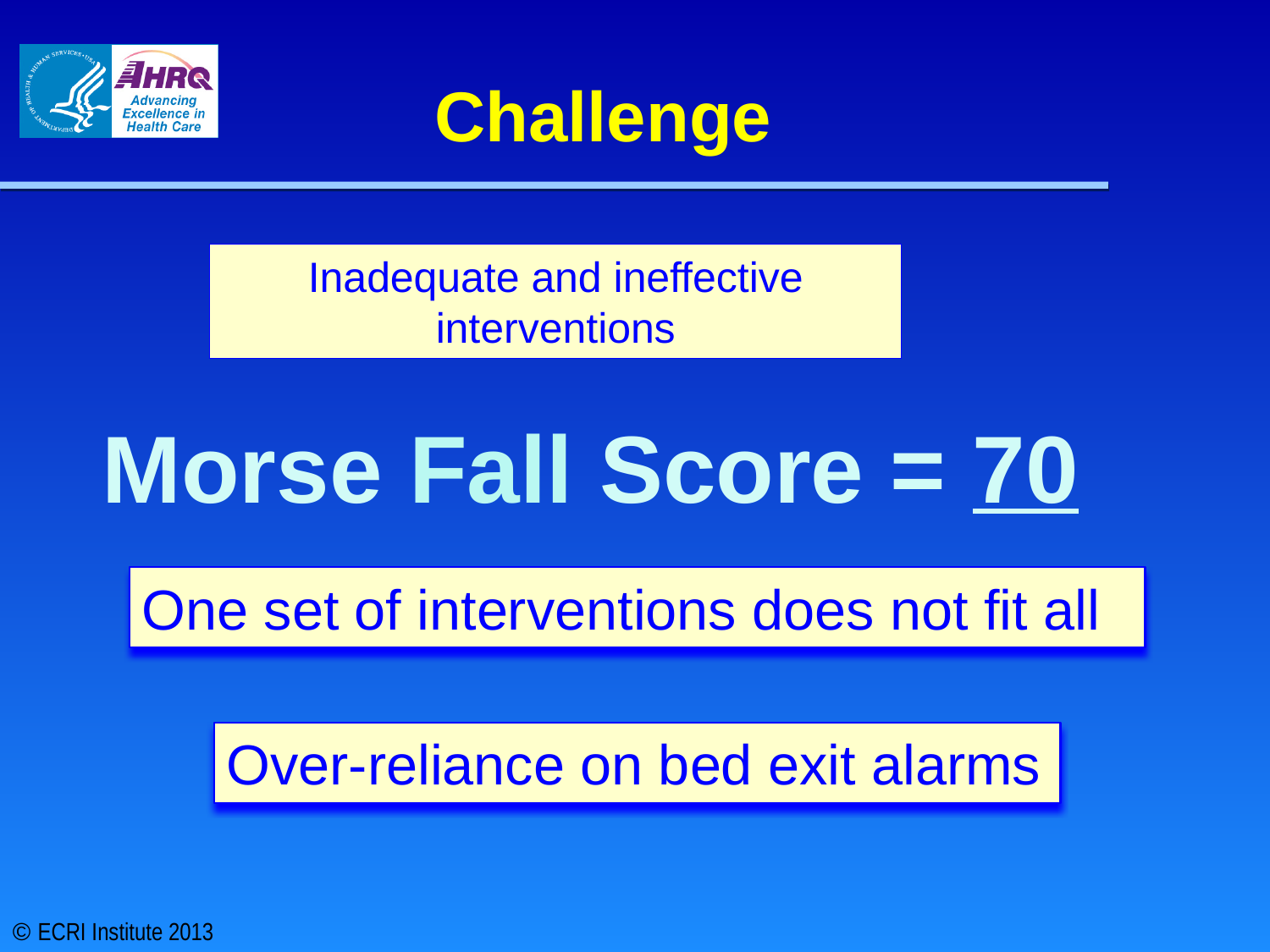

# Challenge
Inadequate and ineffective interventions
Morse Fall Score = 70
One set of interventions does not fit all
Over-reliance on bed exit alarms
© ECRI Institute 2013